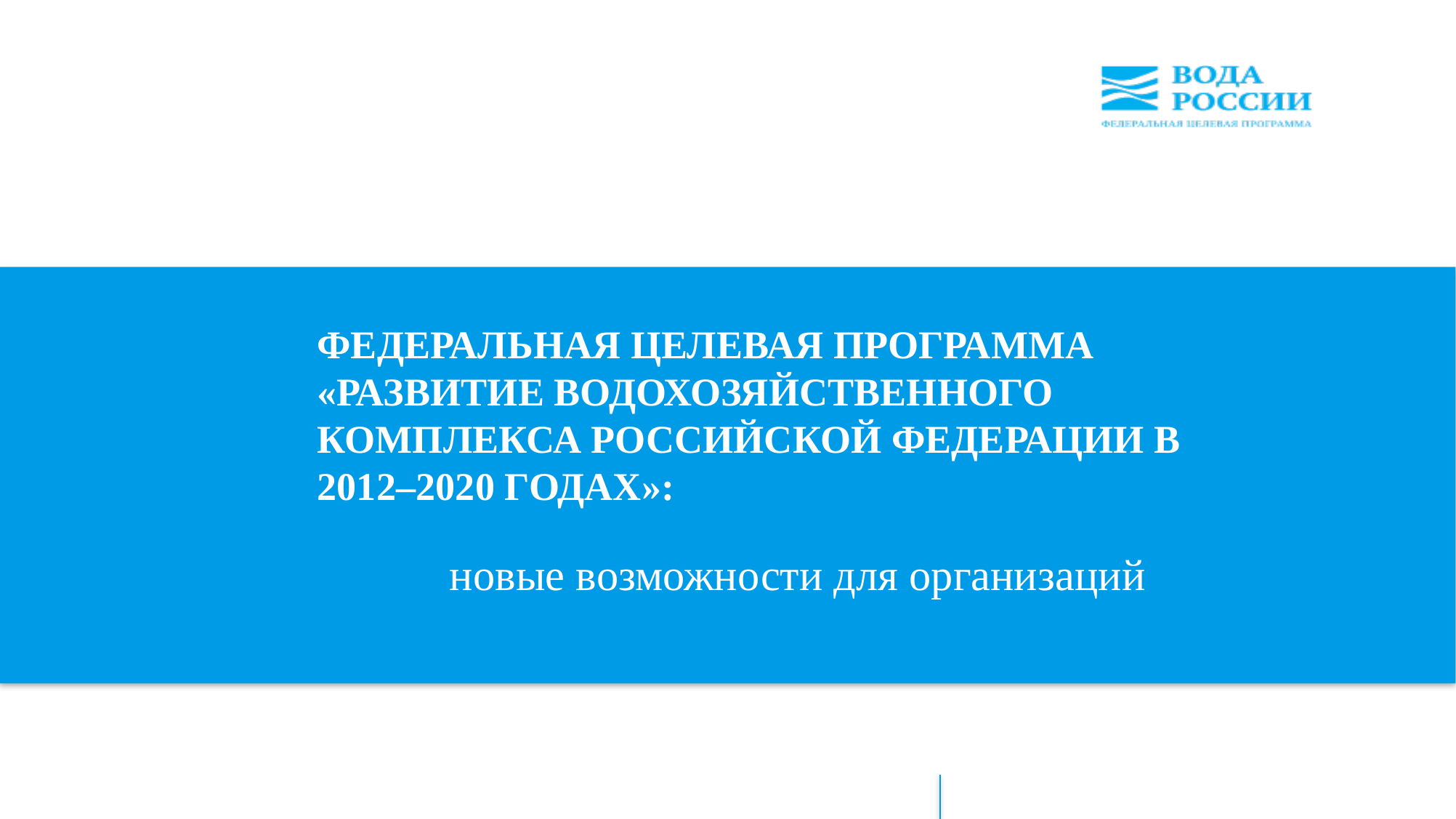

# Федеральная целевая программа «Развитие водохозяйственного комплекса Российской Федерации в 2012–2020 годах»:
новые возможности для организаций